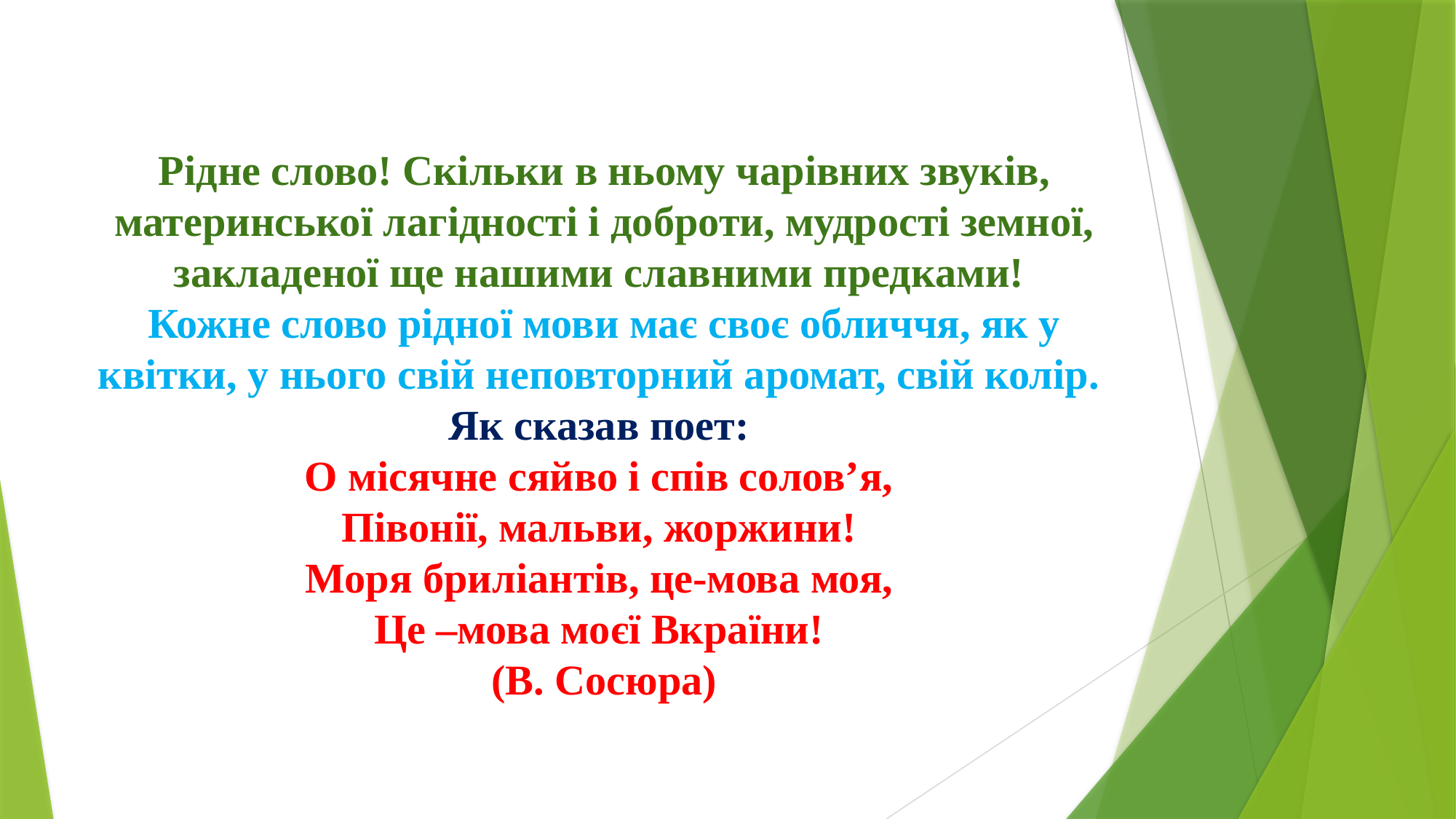

Рідне слово! Скільки в ньому чарівних звуків, материнської лагідності і доброти, мудрості земної, закладеної ще нашими славними предками!
Кожне слово рідної мови має своє обличчя, як у квітки, у нього свій неповторний аромат, свій колір.
Як сказав поет:
О місячне сяйво і спів солов’я,
Півонії, мальви, жоржини!
Моря бриліантів, це-мова моя,
Це –мова моєї Вкраїни!
(В. Сосюра)